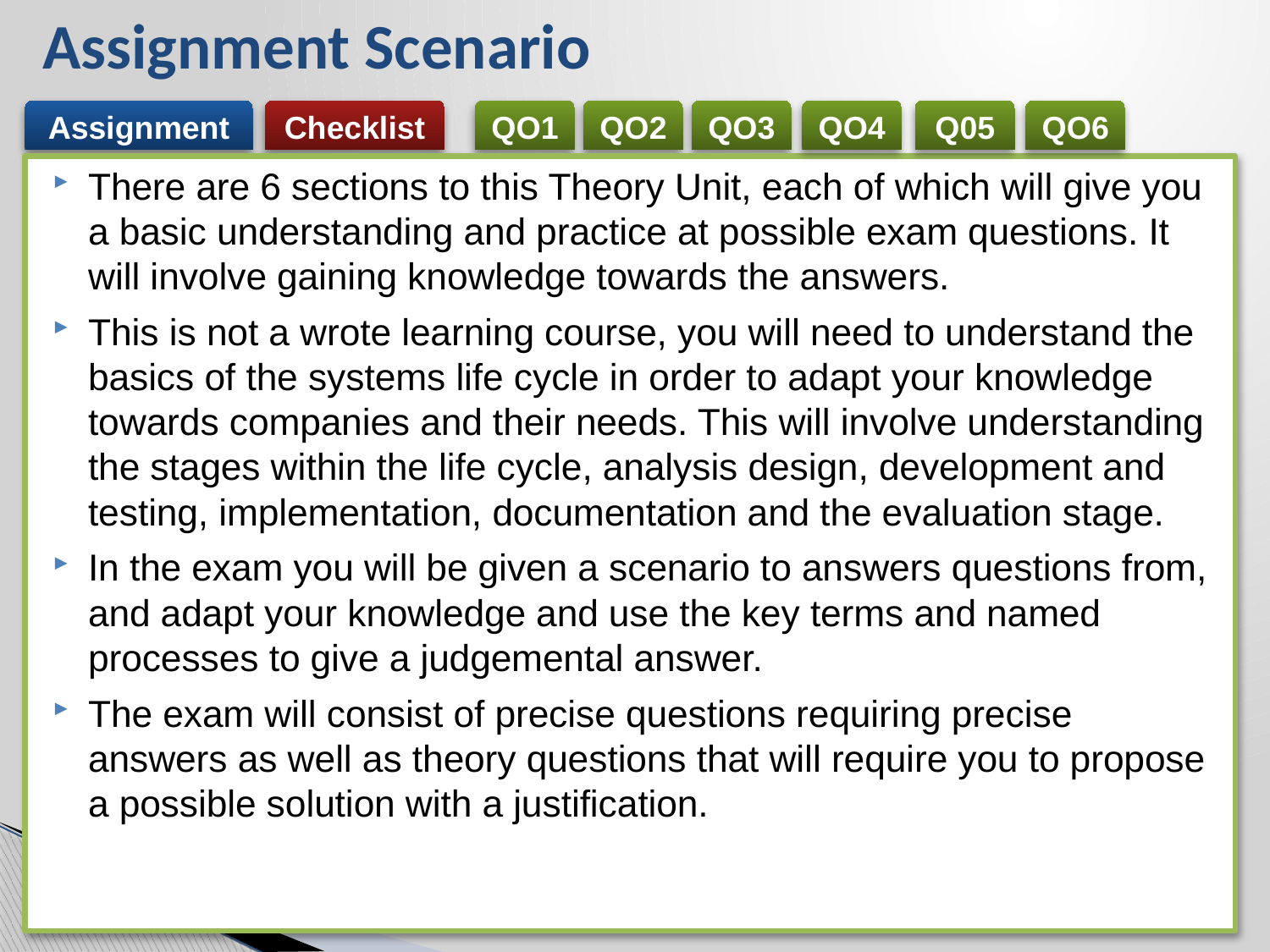

# Assignment Scenario
Assignment
Checklist
QO1
QO2
QO3
QO4
Q05
QO6
There are 6 sections to this Theory Unit, each of which will give you a basic understanding and practice at possible exam questions. It will involve gaining knowledge towards the answers.
This is not a wrote learning course, you will need to understand the basics of the systems life cycle in order to adapt your knowledge towards companies and their needs. This will involve understanding the stages within the life cycle, analysis design, development and testing, implementation, documentation and the evaluation stage.
In the exam you will be given a scenario to answers questions from, and adapt your knowledge and use the key terms and named processes to give a judgemental answer.
The exam will consist of precise questions requiring precise answers as well as theory questions that will require you to propose a possible solution with a justification.